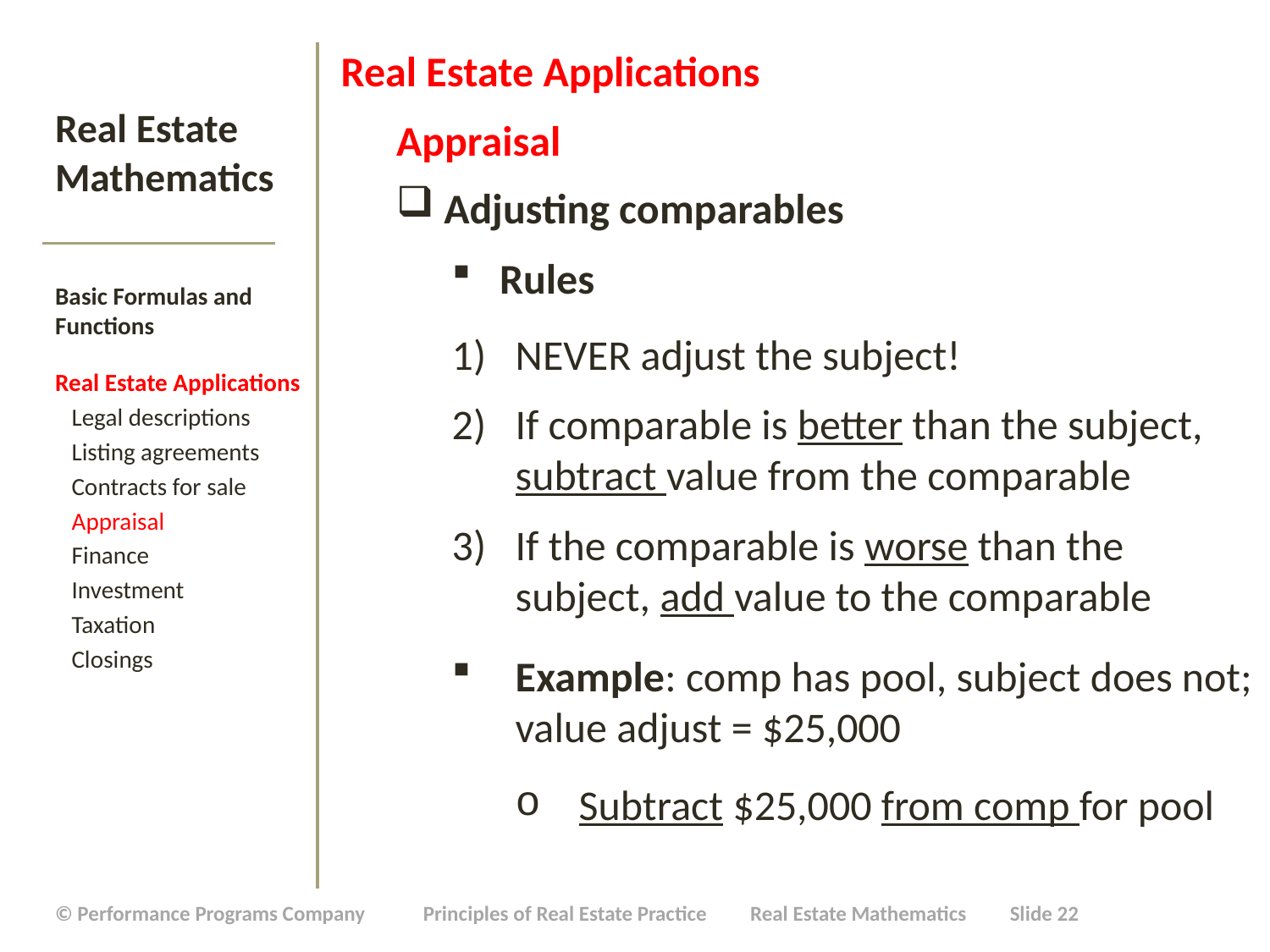

Real Estate Applications

Appraisal

Adjusting comparables
Rules
NEVER adjust the subject!
If comparable is better than the subject, subtract value from the comparable
If the comparable is worse than the subject, add value to the comparable
Example: comp has pool, subject does not; value adjust = $25,000
Subtract $25,000 from comp for pool

# Real Estate Mathematics

Basic Formulas and Functions

Real Estate Applications
   Legal descriptions
   Listing agreements
   Contracts for sale
   Appraisal
   Finance
   Investment
   Taxation
   Closings

| © Performance Programs Company Principles of Real Estate Practice Real Estate Mathematics Slide 22 |
| --- |